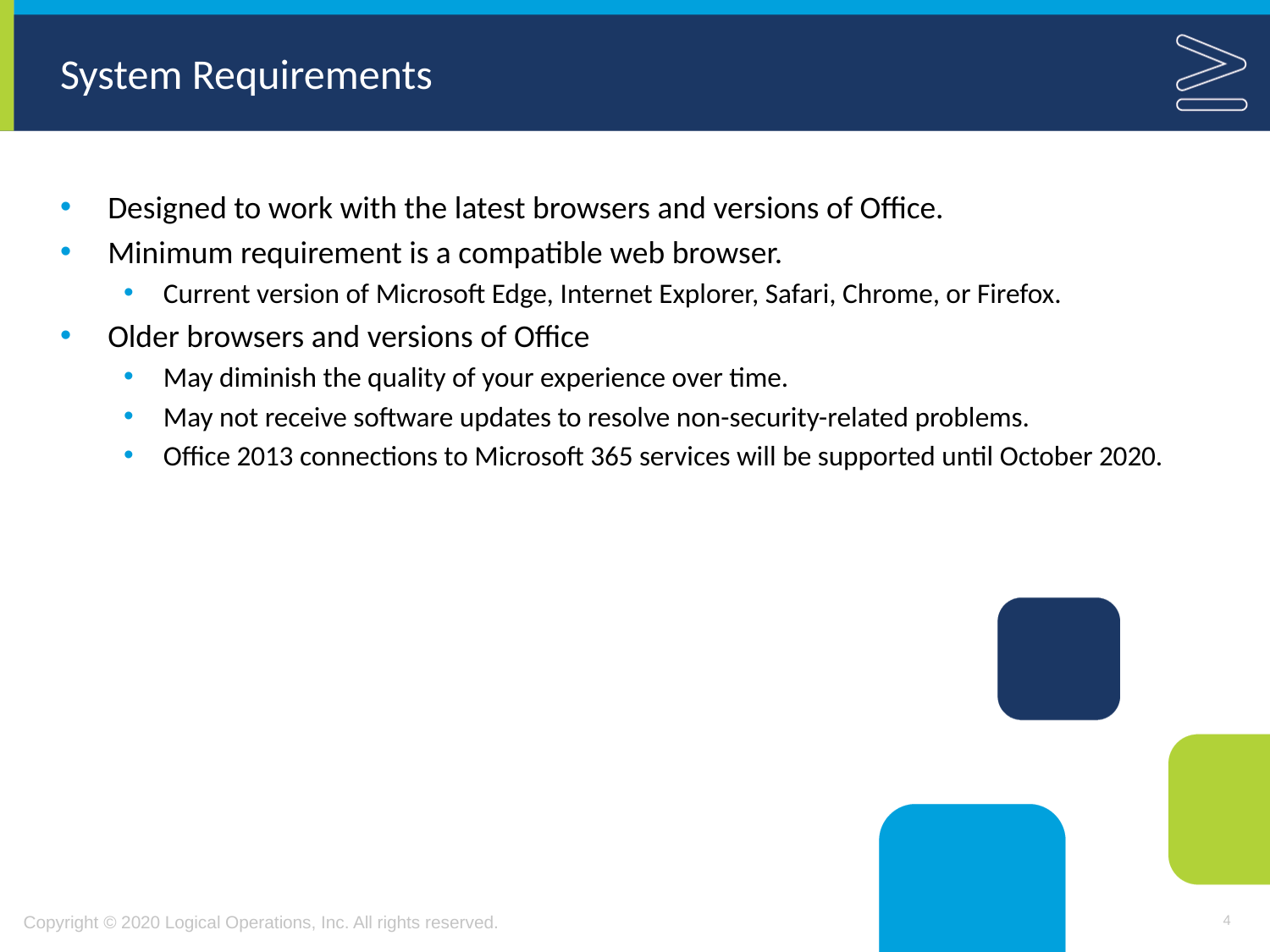

# System Requirements
Designed to work with the latest browsers and versions of Office.
Minimum requirement is a compatible web browser.
Current version of Microsoft Edge, Internet Explorer, Safari, Chrome, or Firefox.
Older browsers and versions of Office
May diminish the quality of your experience over time.
May not receive software updates to resolve non-security-related problems.
Office 2013 connections to Microsoft 365 services will be supported until October 2020.
4